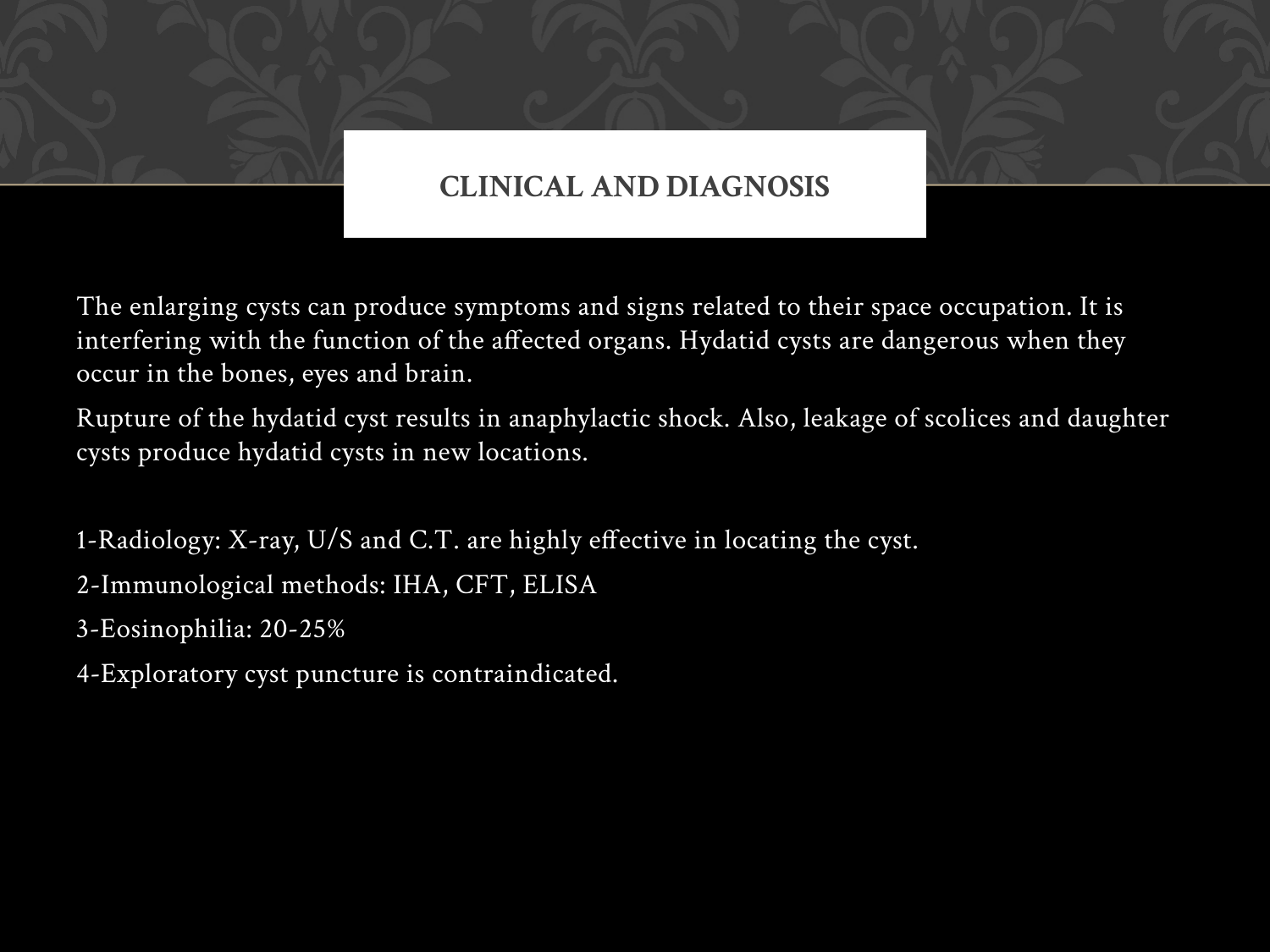

# Clinical and diagnosis
The enlarging cysts can produce symptoms and signs related to their space occupation. It is interfering with the function of the affected organs. Hydatid cysts are dangerous when they occur in the bones, eyes and brain.
Rupture of the hydatid cyst results in anaphylactic shock. Also, leakage of scolices and daughter cysts produce hydatid cysts in new locations.

1-Radiology: X-ray, U/S and C.T. are highly effective in locating the cyst.
2-Immunological methods: IHA, CFT, ELISA
3-Eosinophilia: 20-25%
4-Exploratory cyst puncture is contraindicated.